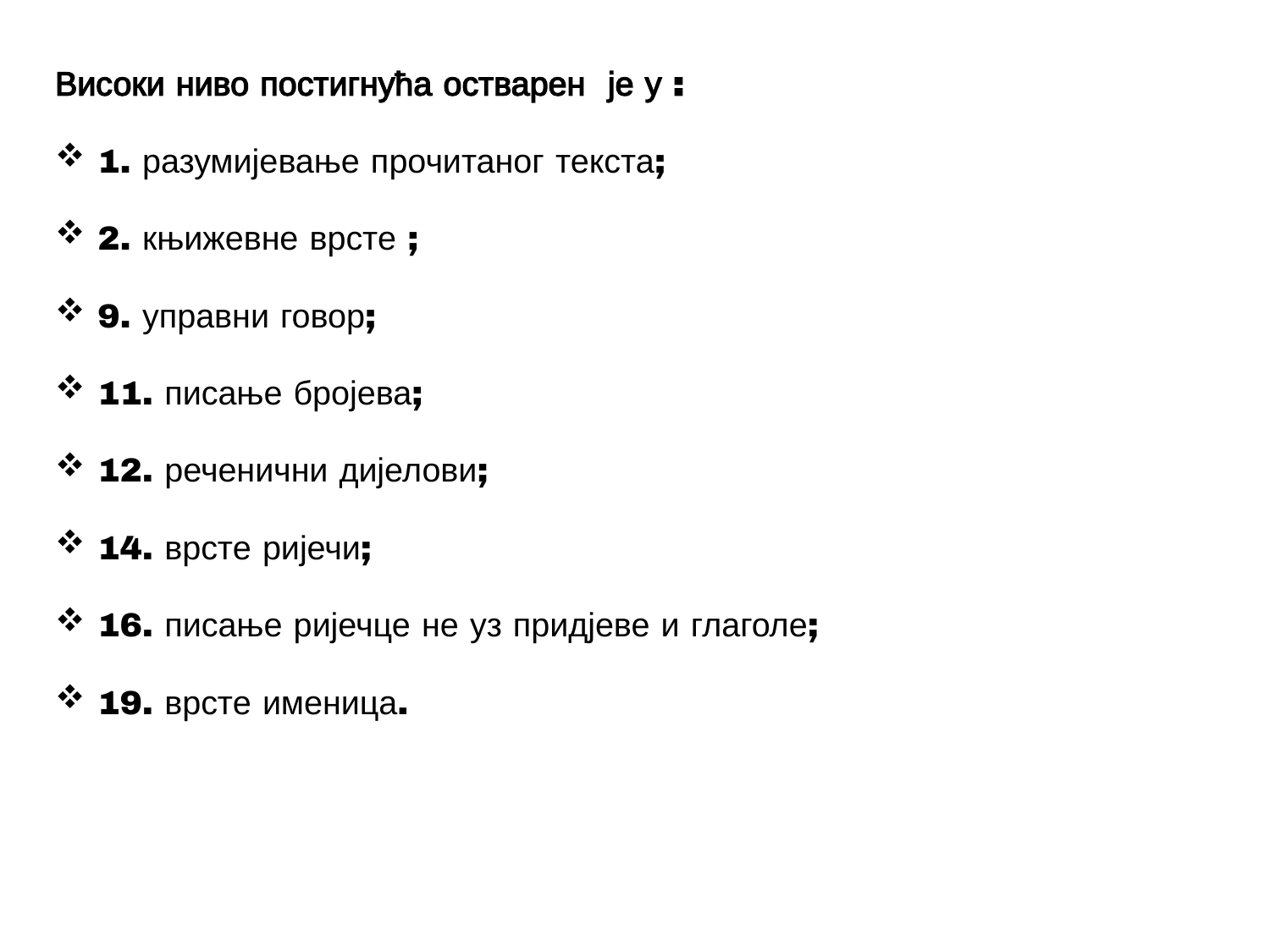

Високи ниво постигнућа остварен  је у :

1. разумијевање прочитаног текста;

2. књижевне врсте ;

9. управни говор;

11. писање бројева;

12. реченични дијелови;

14. врсте ријечи;

16. писање ријечце не уз придјеве и глаголе;

19. врсте именица.